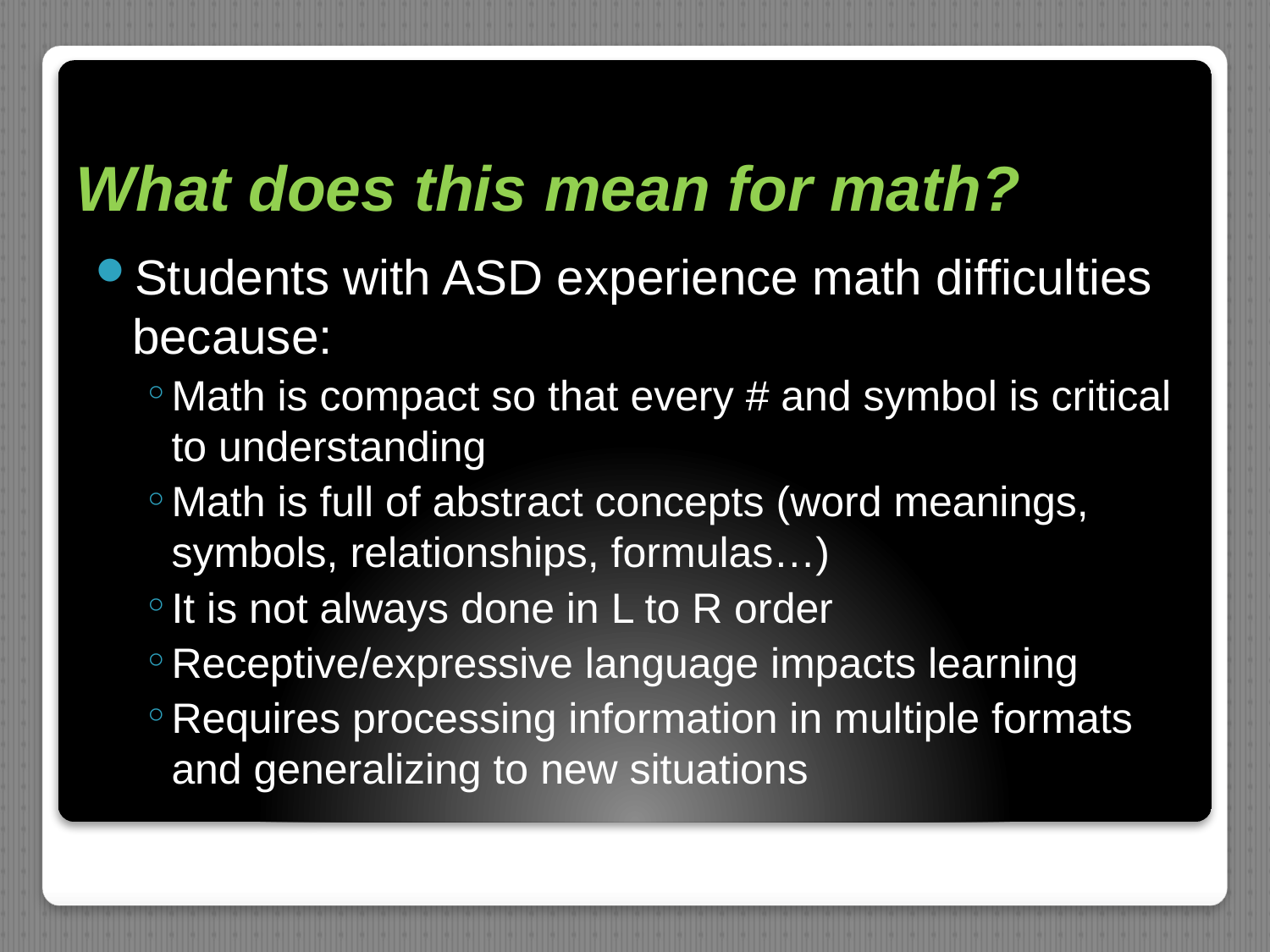

# What does this mean for math?
Students with ASD experience math difficulties because:
Math is compact so that every # and symbol is critical to understanding
Math is full of abstract concepts (word meanings, symbols, relationships, formulas…)
It is not always done in L to R order
Receptive/expressive language impacts learning
Requires processing information in multiple formats and generalizing to new situations